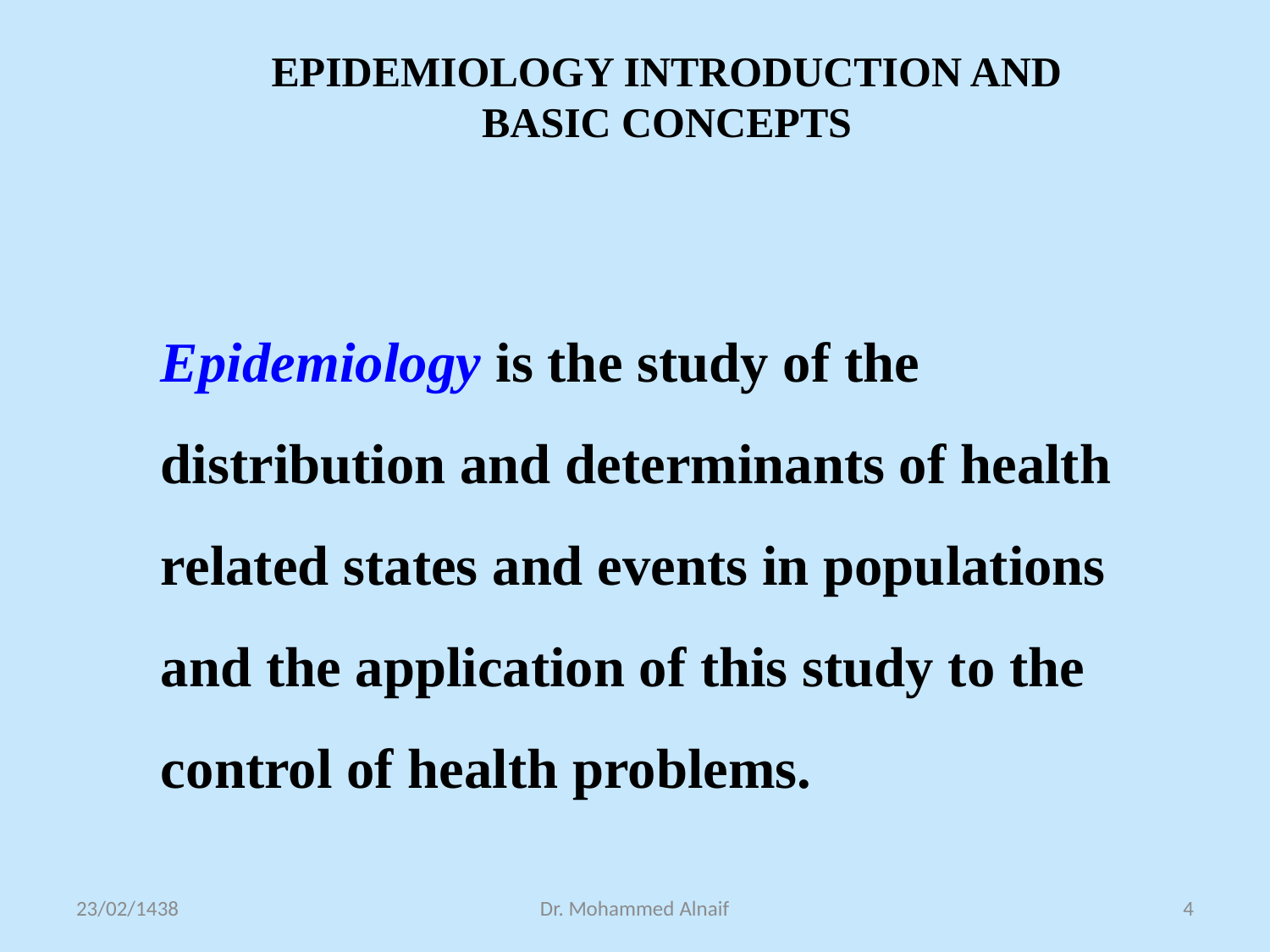

# EPIDEMIOLOGY INTRODUCTION AND BASIC CONCEPTS
Epidemiology is the study of the distribution and determinants of health related states and events in populations and the application of this study to the control of health problems.
23/02/1438
Dr. Mohammed Alnaif
4